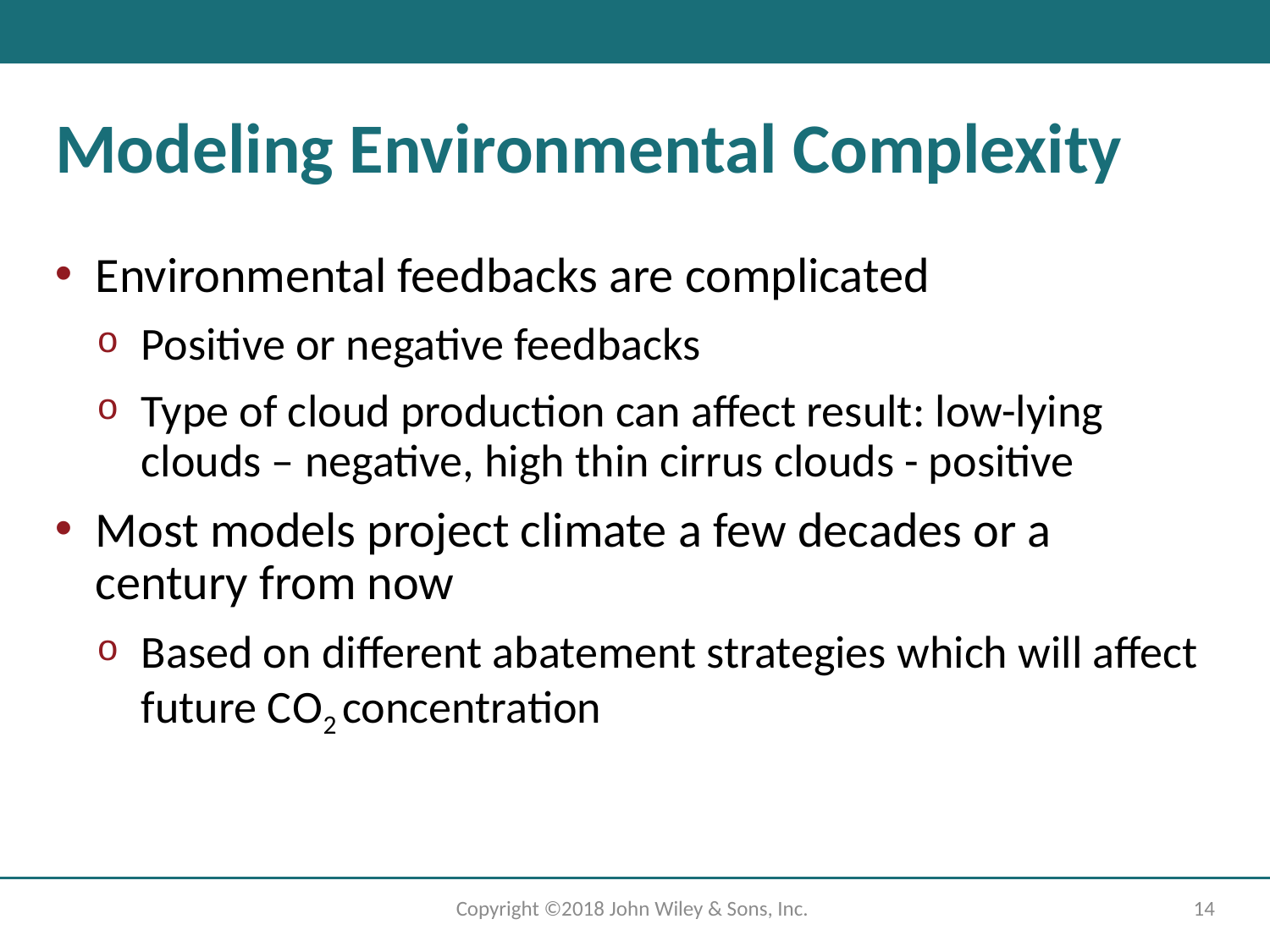

# Modeling Environmental Complexity
Environmental feedbacks are complicated
Positive or negative feedbacks
Type of cloud production can affect result: low-lying clouds – negative, high thin cirrus clouds - positive
Most models project climate a few decades or a century from now
Based on different abatement strategies which will affect future C O2 concentration
Copyright ©2018 John Wiley & Sons, Inc.
14